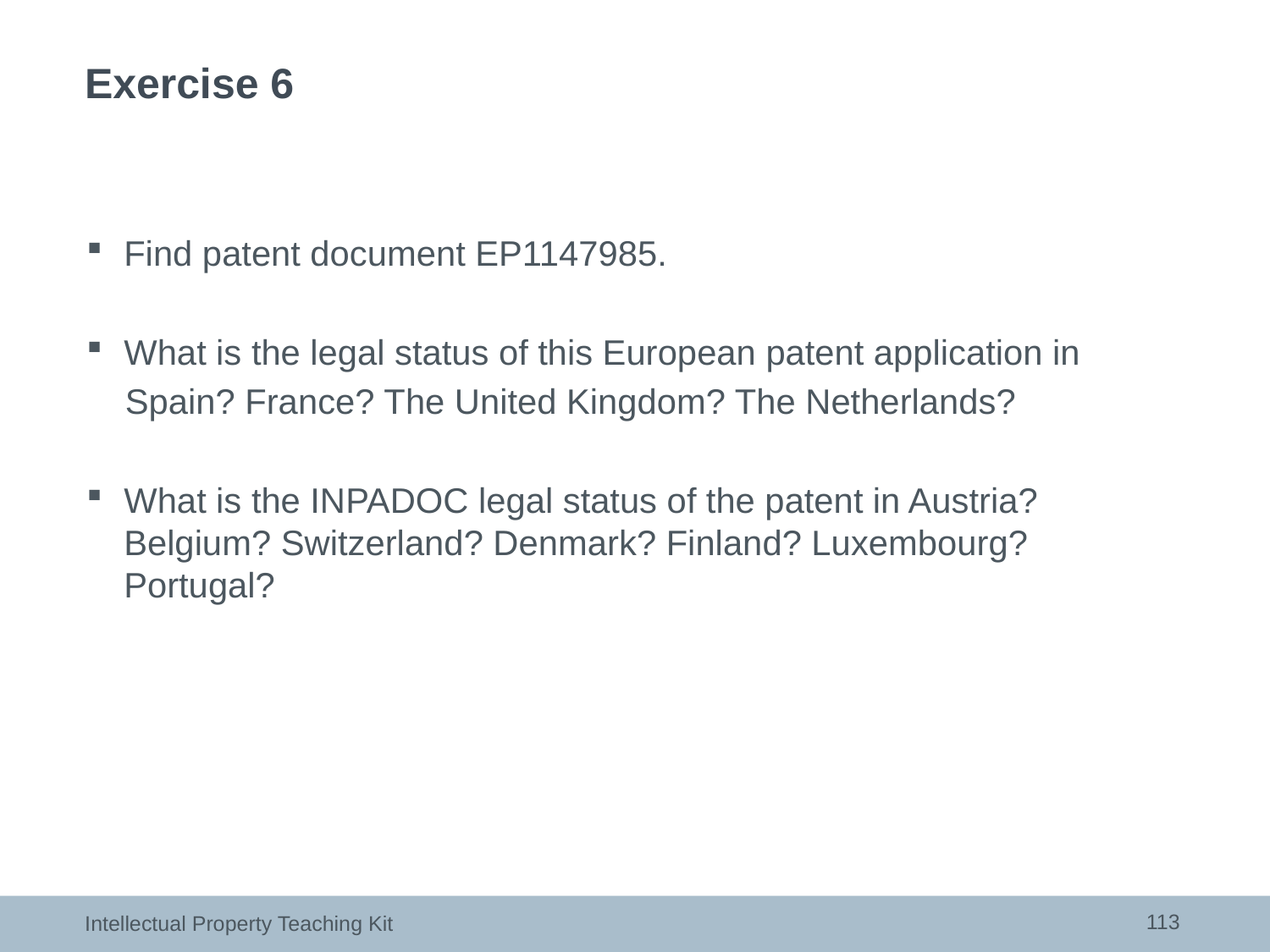

# Exercise 6
Find patent document EP1147985.

What is the legal status of this European patent application in
    Spain? France? The United Kingdom? The Netherlands?

What is the INPADOC legal status of the patent in Austria? Belgium? Switzerland? Denmark? Finland? Luxembourg? Portugal?
113
Intellectual Property Teaching Kit